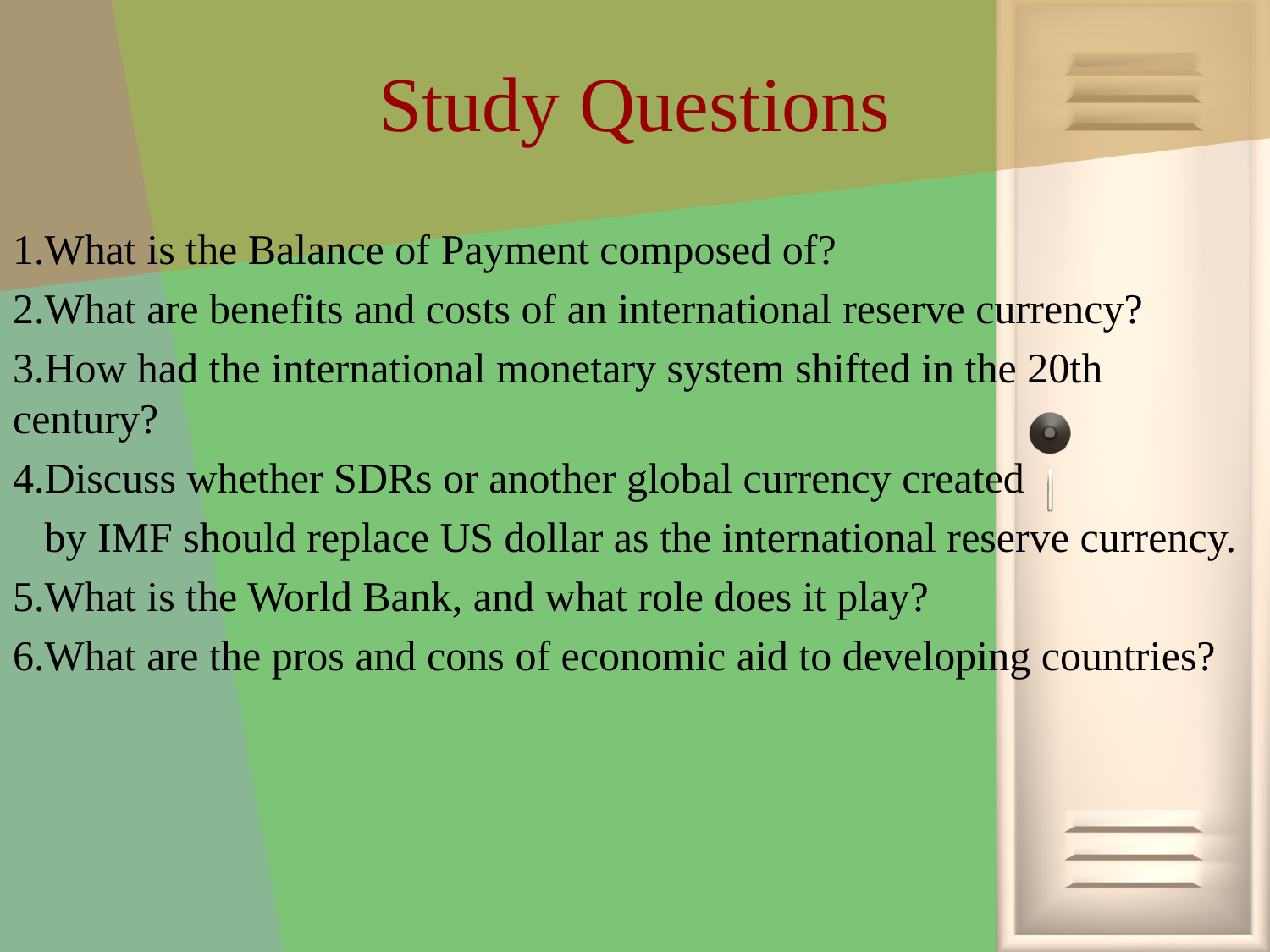

# Study Questions
1.What is the Balance of Payment composed of?
2.What are benefits and costs of an international reserve currency?
3.How had the international monetary system shifted in the 20th century?
4.Discuss whether SDRs or another global currency created
   by IMF should replace US dollar as the international reserve currency.
5.What is the World Bank, and what role does it play?
6.What are the pros and cons of economic aid to developing countries?